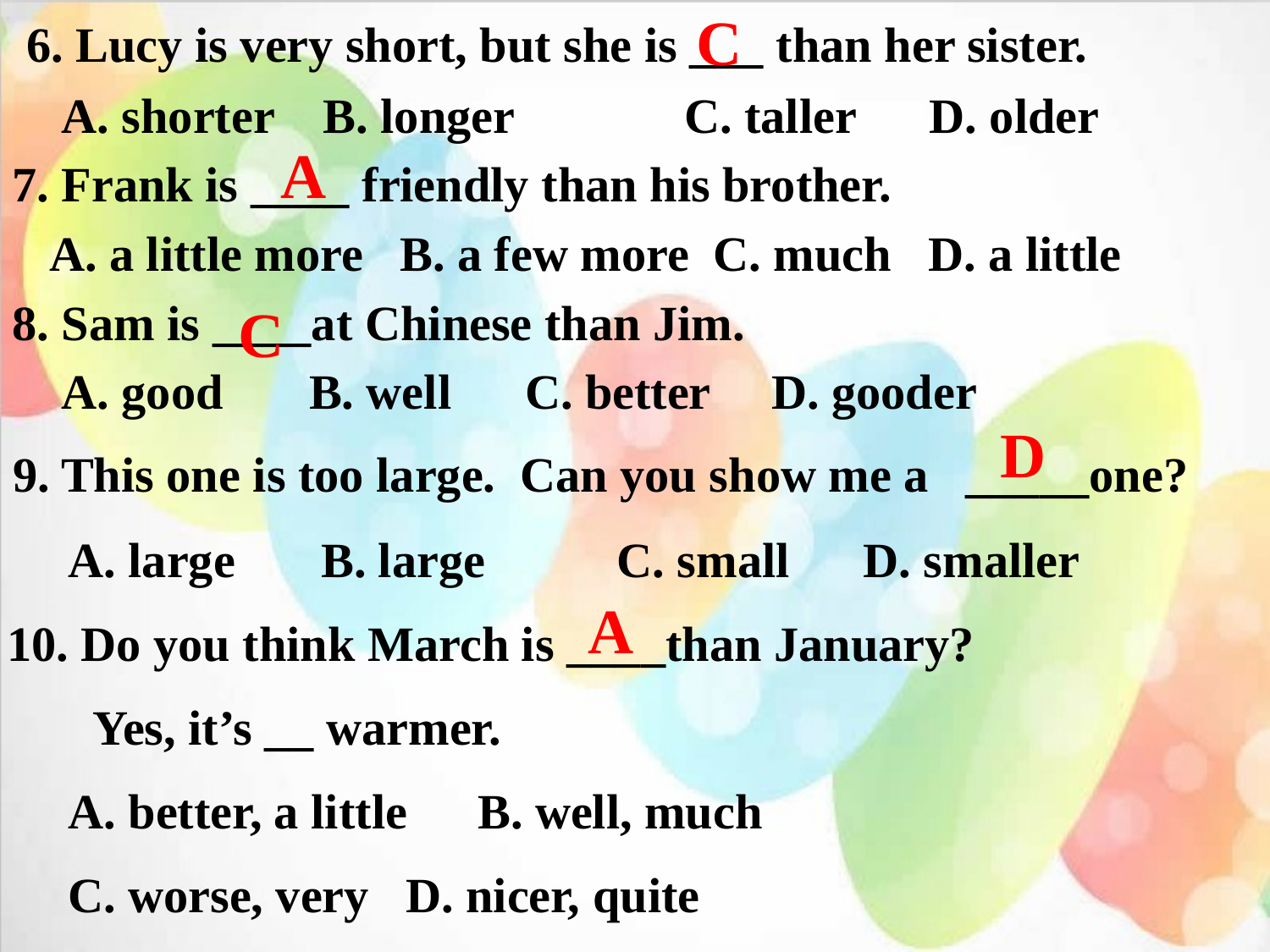

6. Lucy is very short, but she is ___ than her sister.
    A. shorter    B. longer 	   C. taller      D. older
7. Frank is ____ friendly than his brother.
   A. a little more   B. a few more  C. much   D. a little
8. Sam is ____at Chinese than Jim.
    A. good       B. well      C. better     D. gooder

C
A
C
D
   9. This one is too large.  Can you show me a   _____one?
        A. large       B. large 	 C. small      D. smaller
   10. Do you think March is ____than January?
          Yes, it’s __ warmer.
        A. better, a little 	B. well, much
        C. worse, very   D. nicer, quite

A